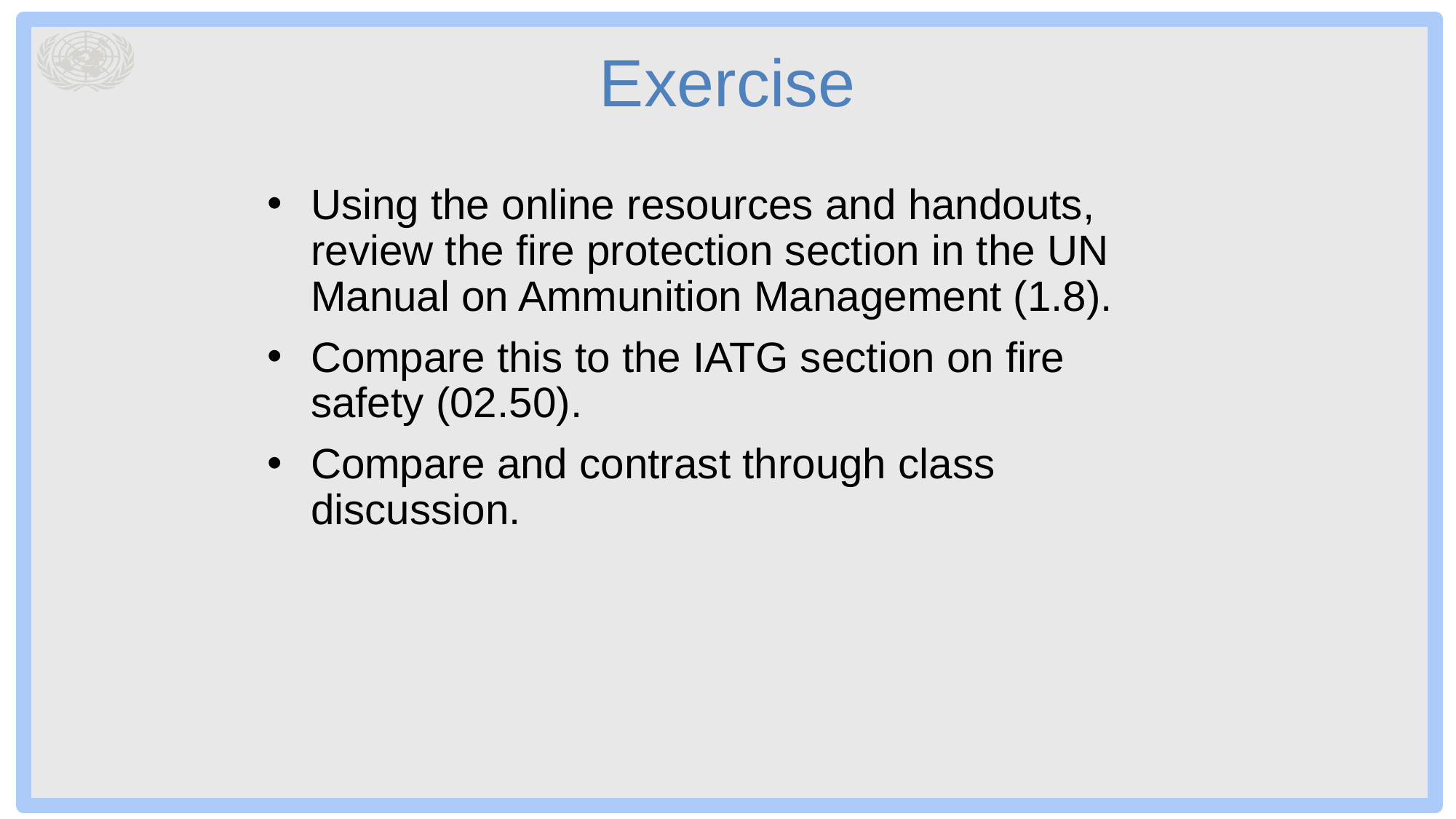

# Exercise
Using the online resources and handouts, review the fire protection section in the UN Manual on Ammunition Management (1.8).
Compare this to the IATG section on fire safety (02.50).
Compare and contrast through class discussion.